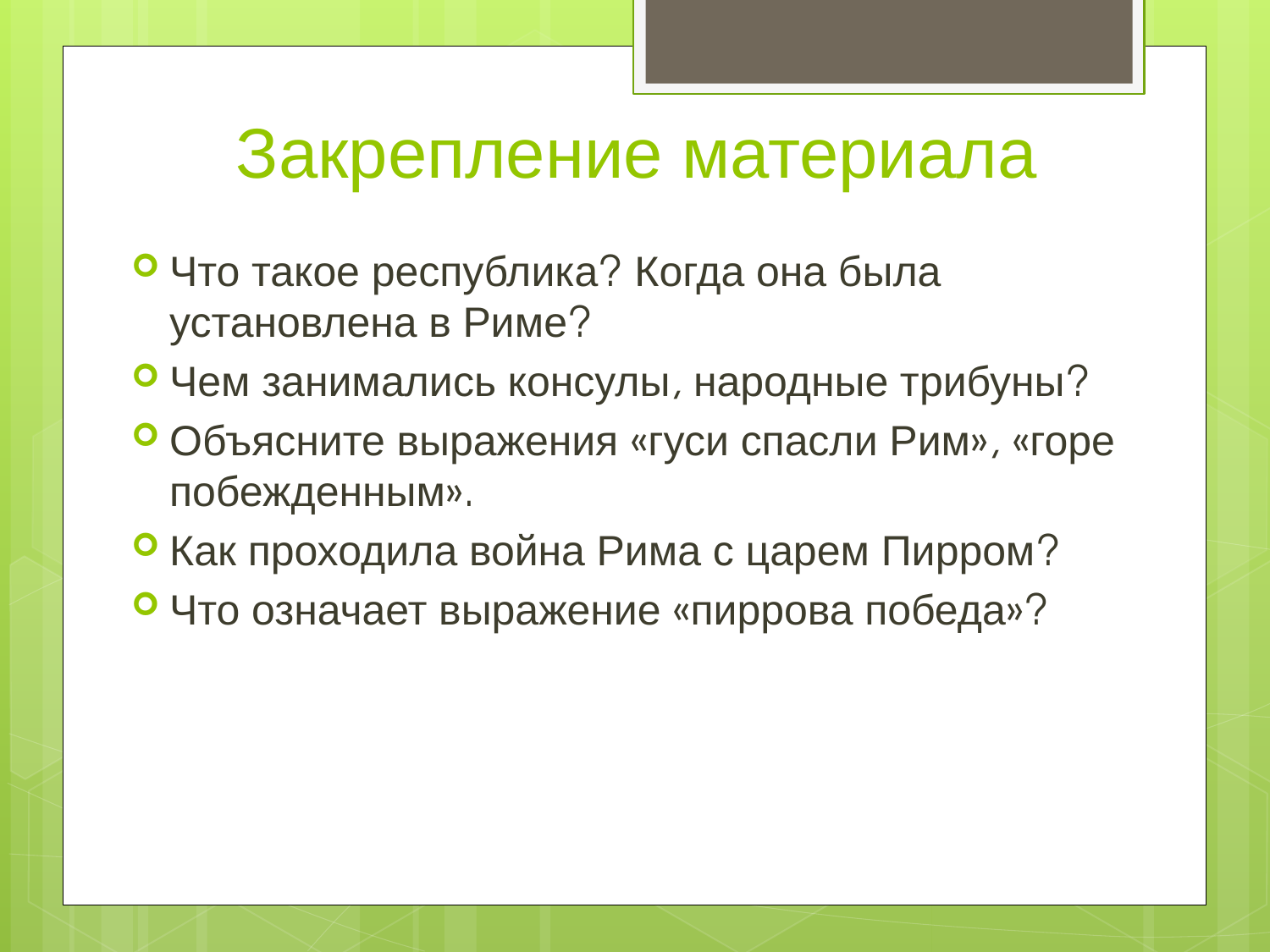

# Закрепление материала
Что такое республика? Когда она была установлена в Риме?
Чем занимались консулы, народные трибуны?
Объясните выражения «гуси спасли Рим», «горе побежденным».
Как проходила война Рима с царем Пирром?
Что означает выражение «пиррова победа»?